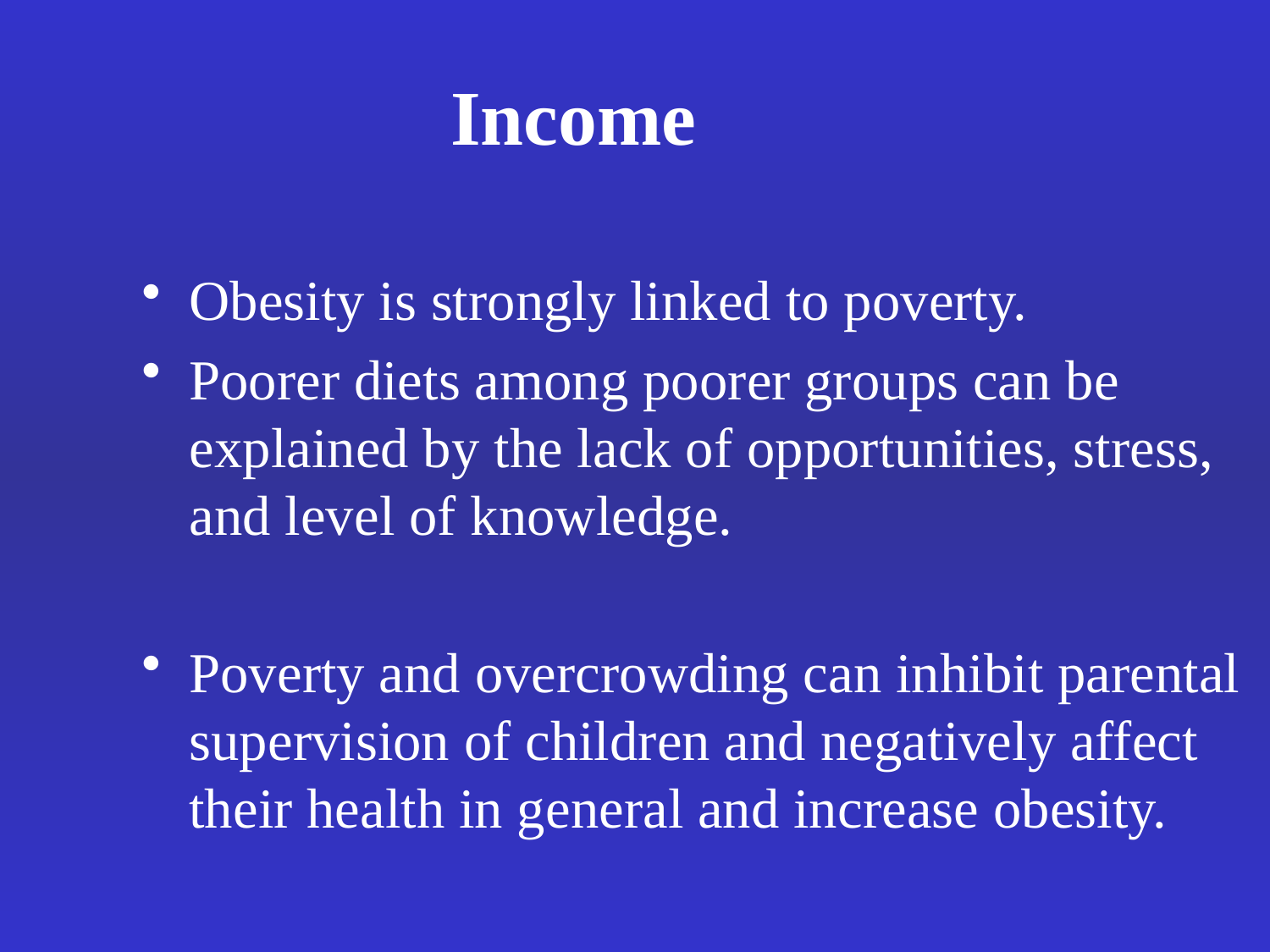

# Income
Obesity is strongly linked to poverty.
Poorer diets among poorer groups can be explained by the lack of opportunities, stress, and level of knowledge.

Poverty and overcrowding can inhibit parental supervision of children and negatively affect their health in general and increase obesity.